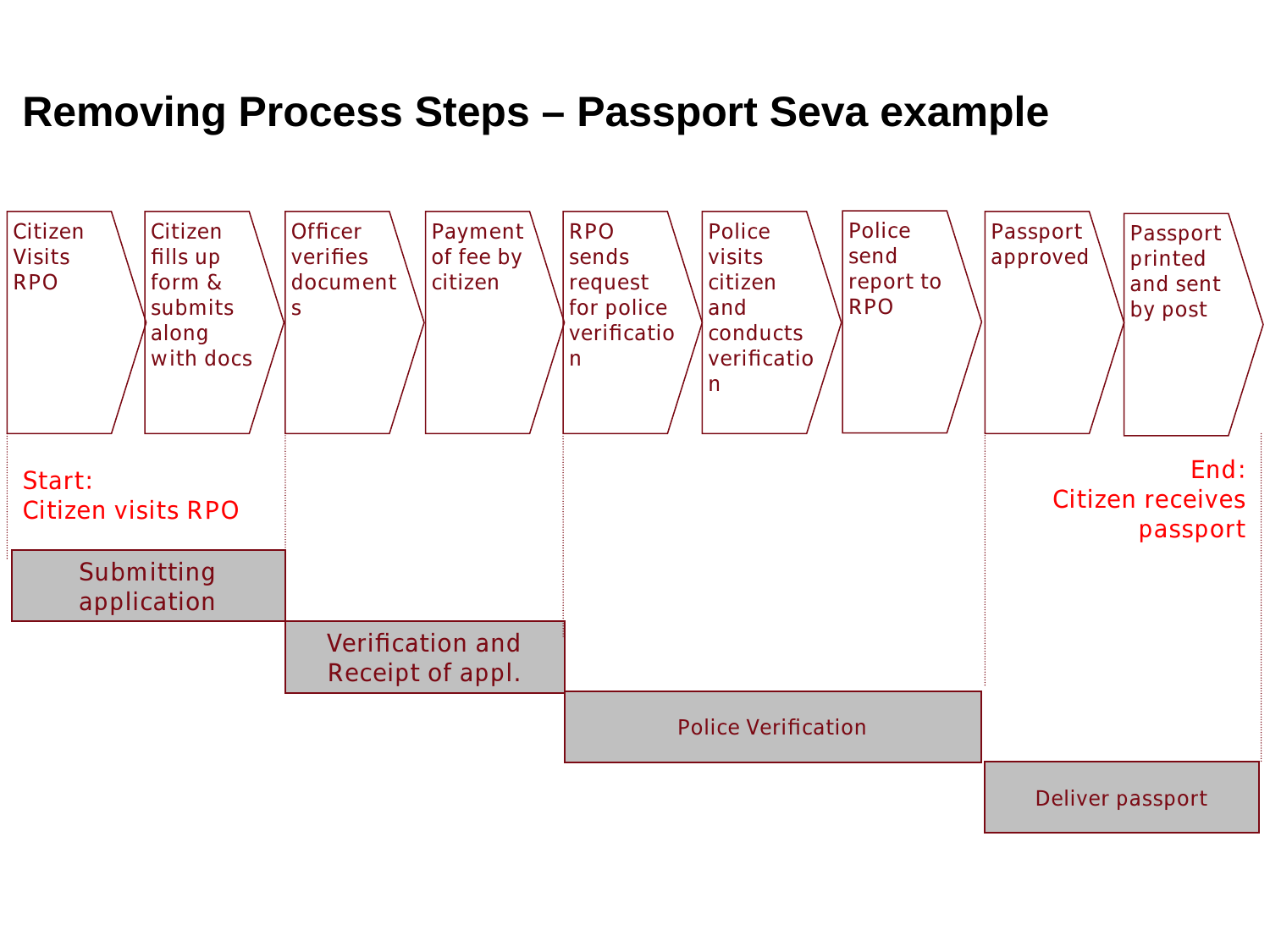

# Removing Process Steps – Passport Seva example
Police send report to RPO
Citizen Visits RPO
Citizen fills up form & submits along with docs
Officer verifies documents
Payment of fee by citizen
RPO sends request for police verification
Police visits citizen and conducts verification
Passport approved
Passport printed and sent by post

Start:
Citizen visits RPO
End:
Citizen receives passport
Submitting application
Verification and Receipt of appl.
Police Verification
Deliver passport